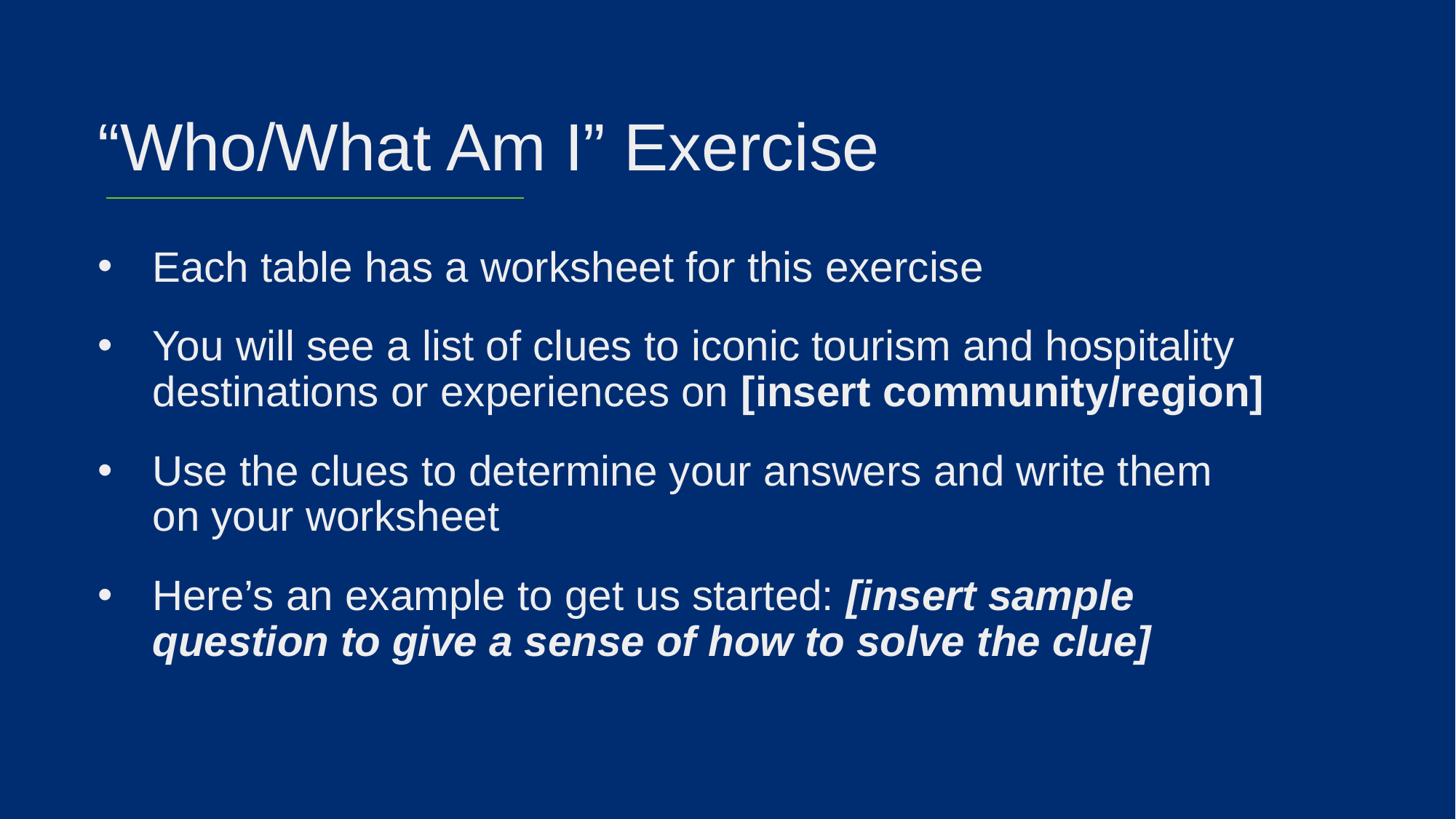

# “Who/What Am I” Exercise
Each table has a worksheet for this exercise
You will see a list of clues to iconic tourism and hospitality destinations or experiences on [insert community/region]
Use the clues to determine your answers and write them on your worksheet
Here’s an example to get us started: [insert sample question to give a sense of how to solve the clue]